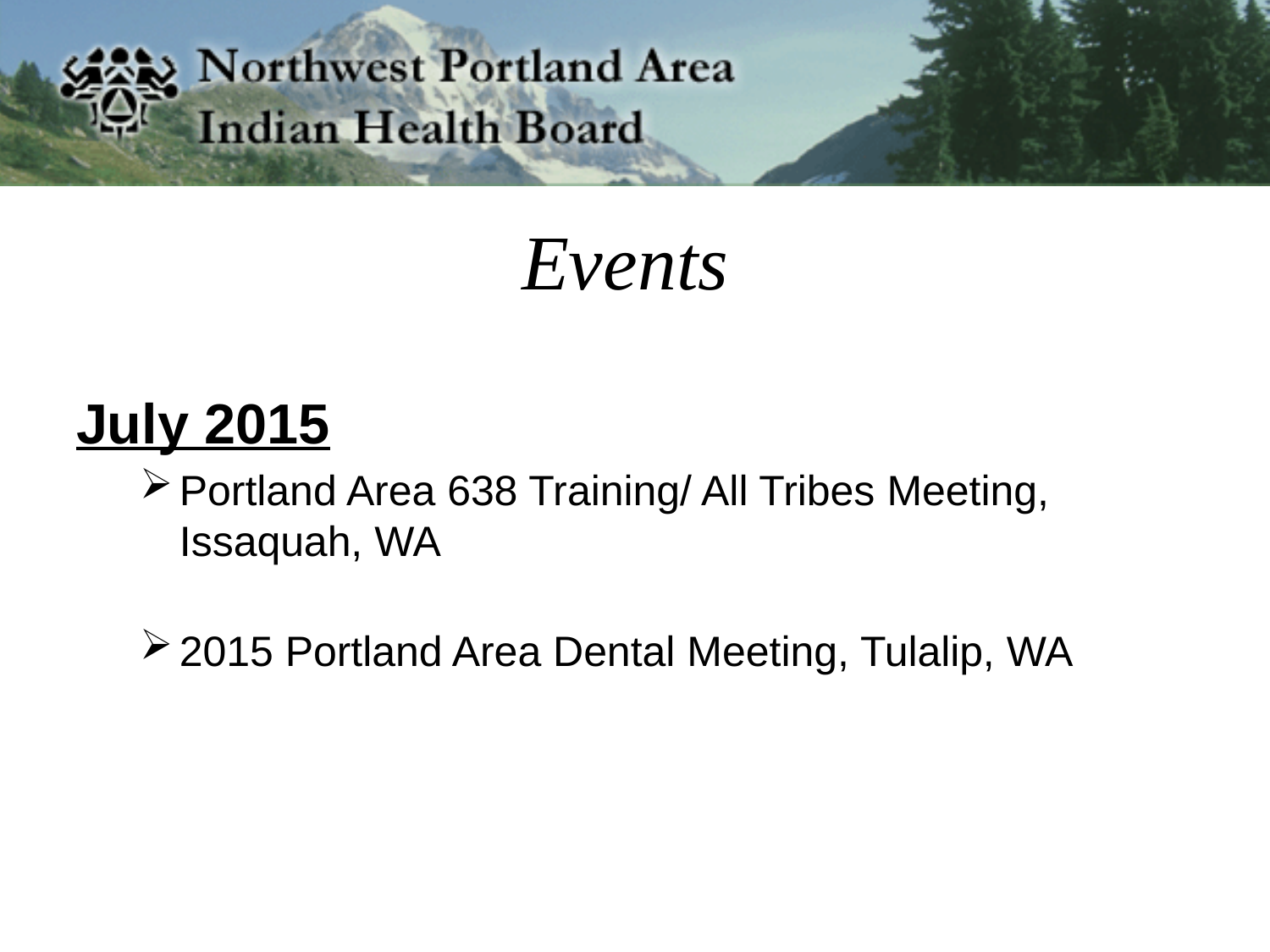

# Events
July 2015
Portland Area 638 Training/ All Tribes Meeting, Issaquah, WA
2015 Portland Area Dental Meeting, Tulalip, WA